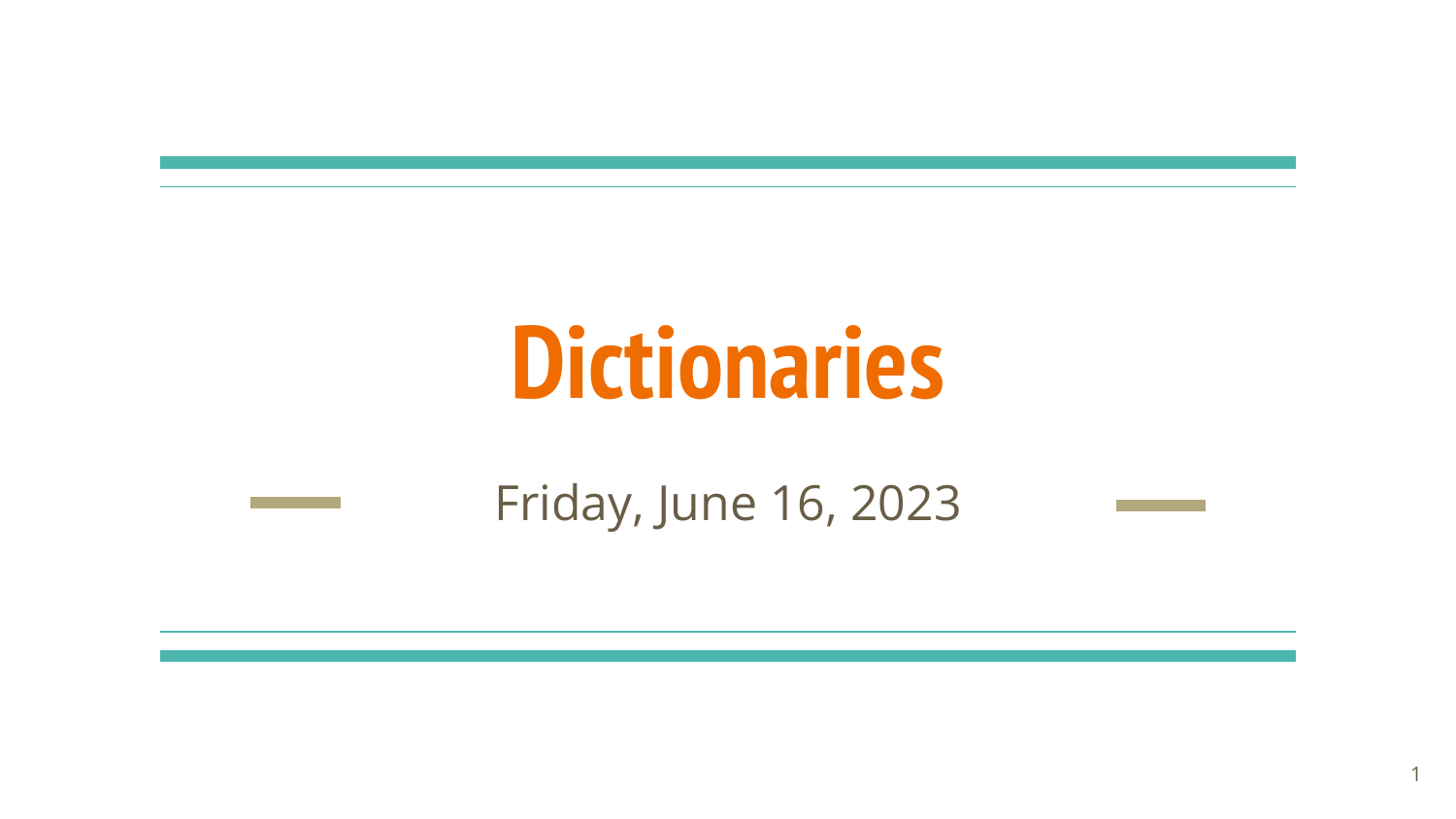

# Dictionaries
Friday, June 16, 2023
1